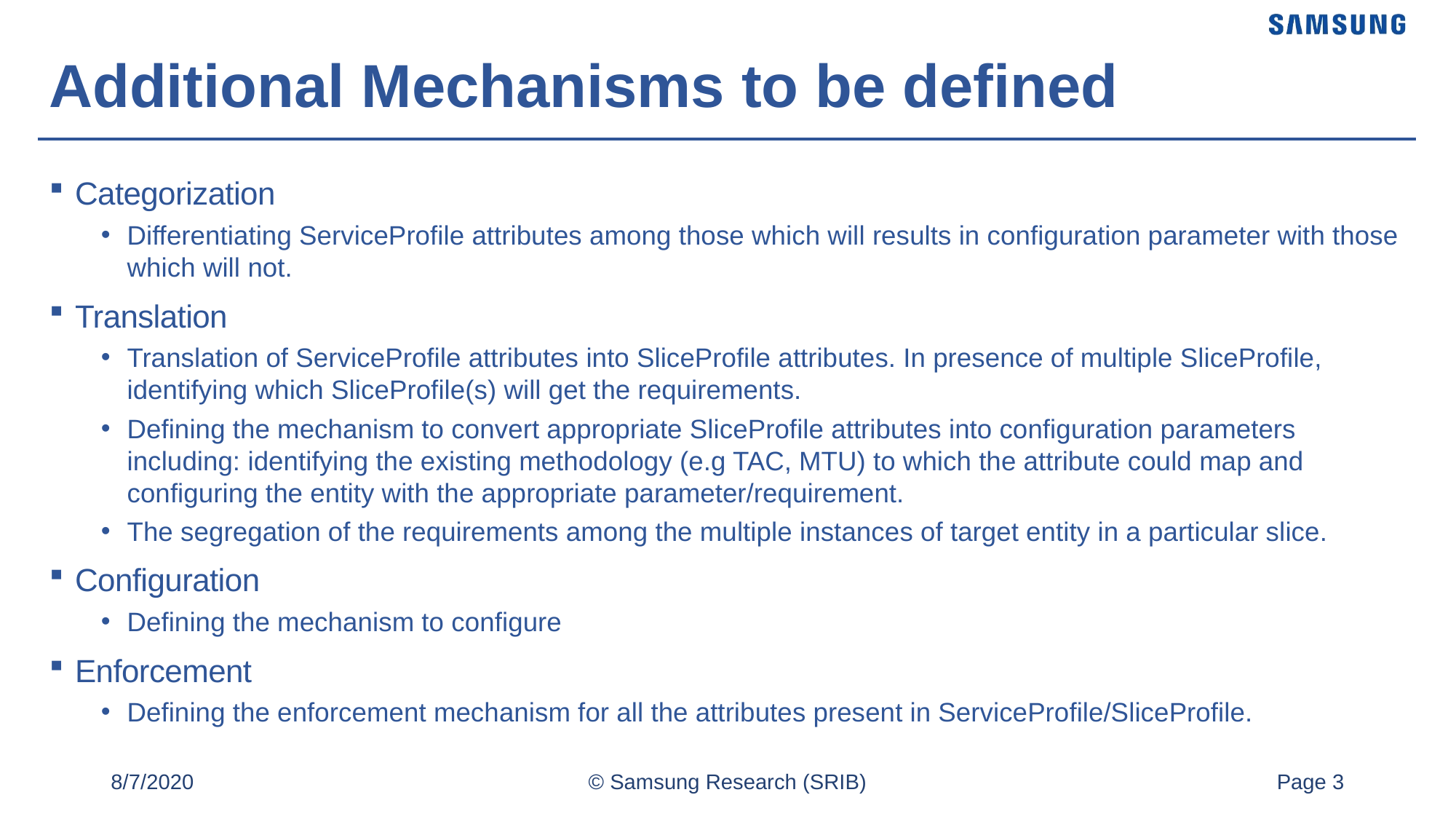

# Additional Mechanisms to be defined
Categorization
Differentiating ServiceProfile attributes among those which will results in configuration parameter with those which will not.
Translation
Translation of ServiceProfile attributes into SliceProfile attributes. In presence of multiple SliceProfile, identifying which SliceProfile(s) will get the requirements.
Defining the mechanism to convert appropriate SliceProfile attributes into configuration parameters including: identifying the existing methodology (e.g TAC, MTU) to which the attribute could map and configuring the entity with the appropriate parameter/requirement.
The segregation of the requirements among the multiple instances of target entity in a particular slice.
Configuration
Defining the mechanism to configure
Enforcement
Defining the enforcement mechanism for all the attributes present in ServiceProfile/SliceProfile.

8/7/2020
© Samsung Research (SRIB)
 Page 3